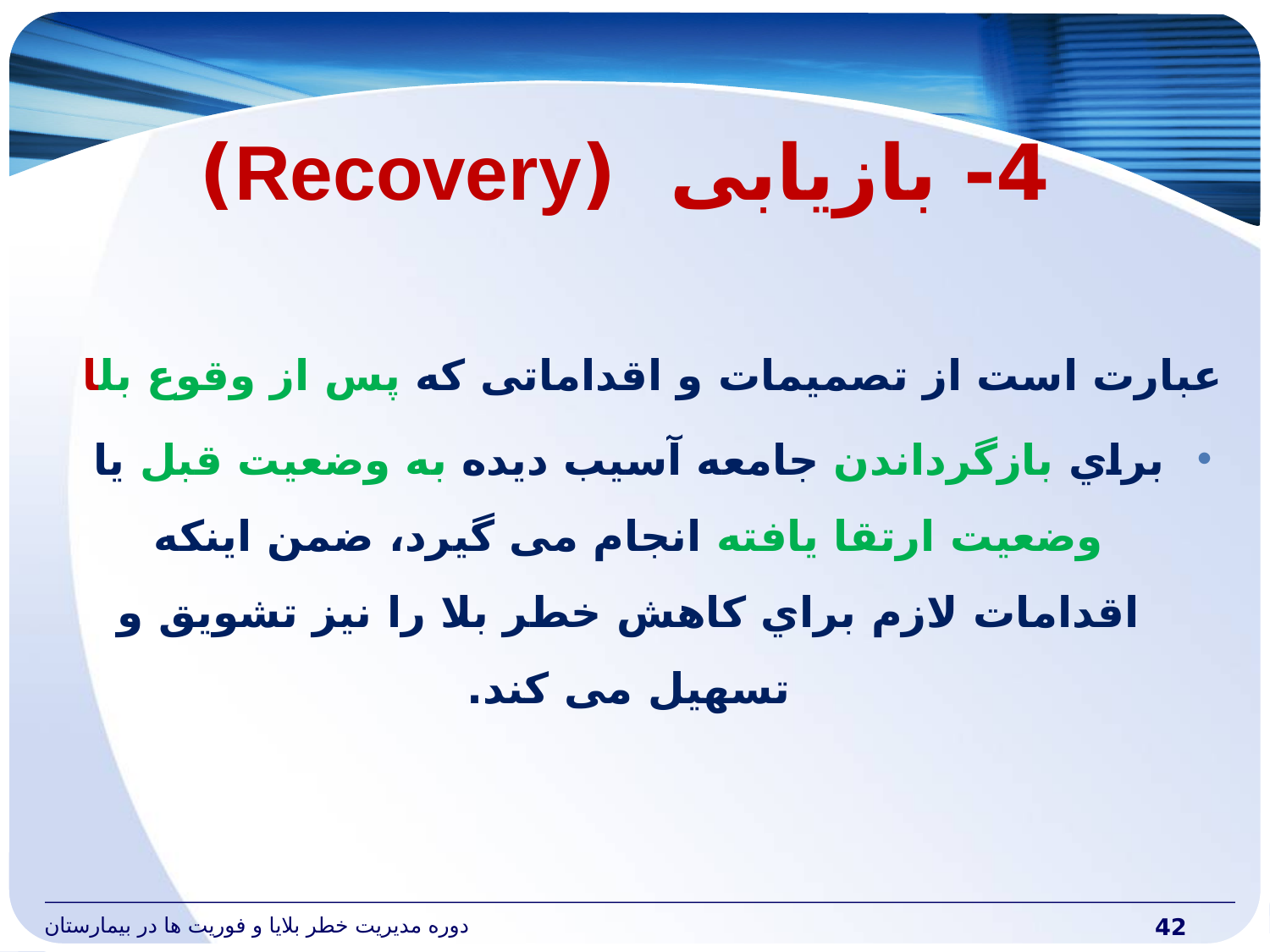

4- بازیابی  (Recovery)
عبارت است از تصمیمات و اقداماتی که پس از وقوع بلا
براي بازگرداندن جامعه آسیب دیده به وضعیت قبل یا وضعیت ارتقا یافته انجام می گیرد، ضمن اینکه اقدامات لازم براي کاهش خطر بلا را نیز تشویق و تسهیل می کند.

دوره مدیریت خطر بلایا و فوریت ها در بیمارستان
42